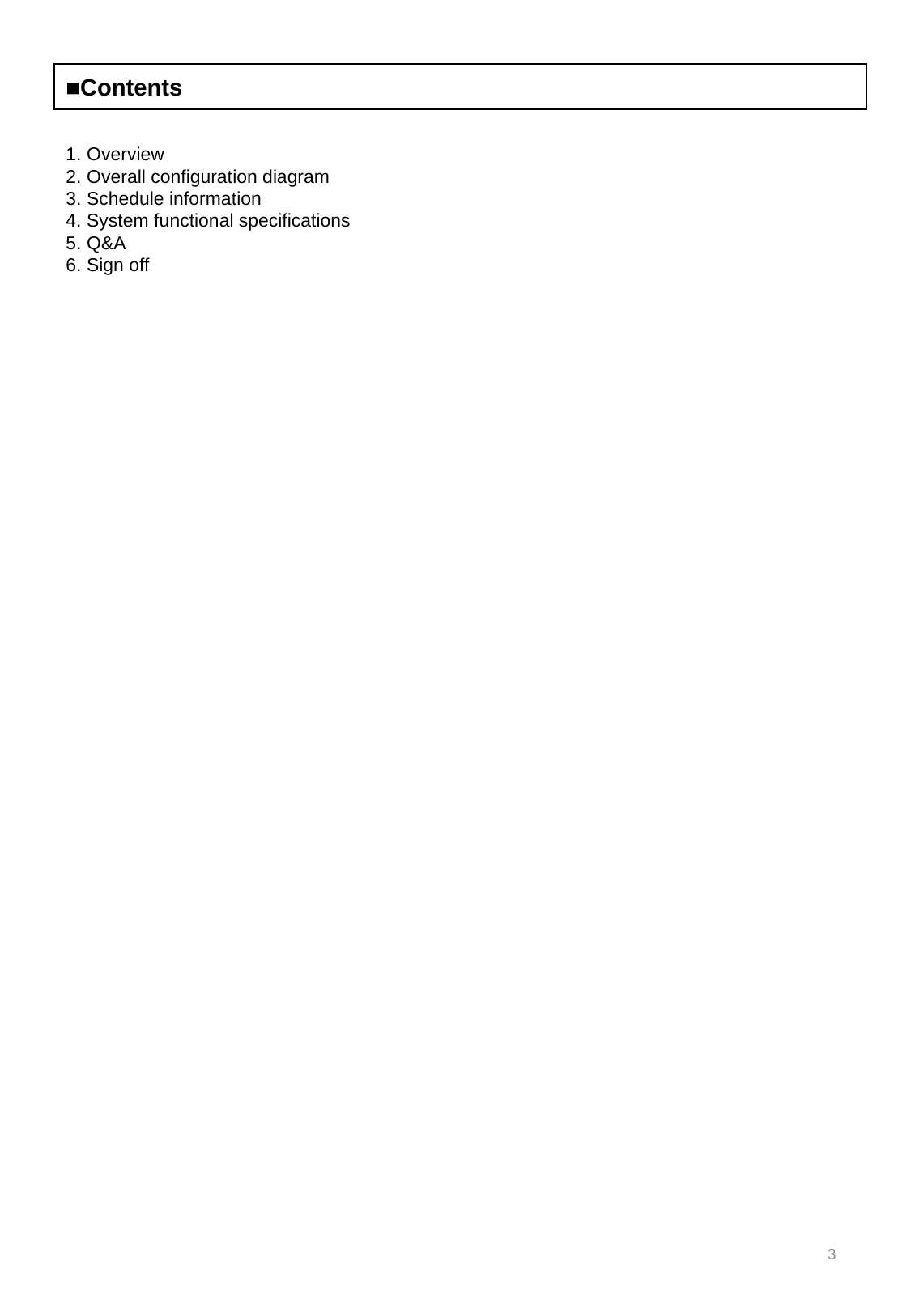

■Contents
1. Overview
2. Overall configuration diagram
3. Schedule information
4. System functional specifications
5. Q&A
6. Sign off

3